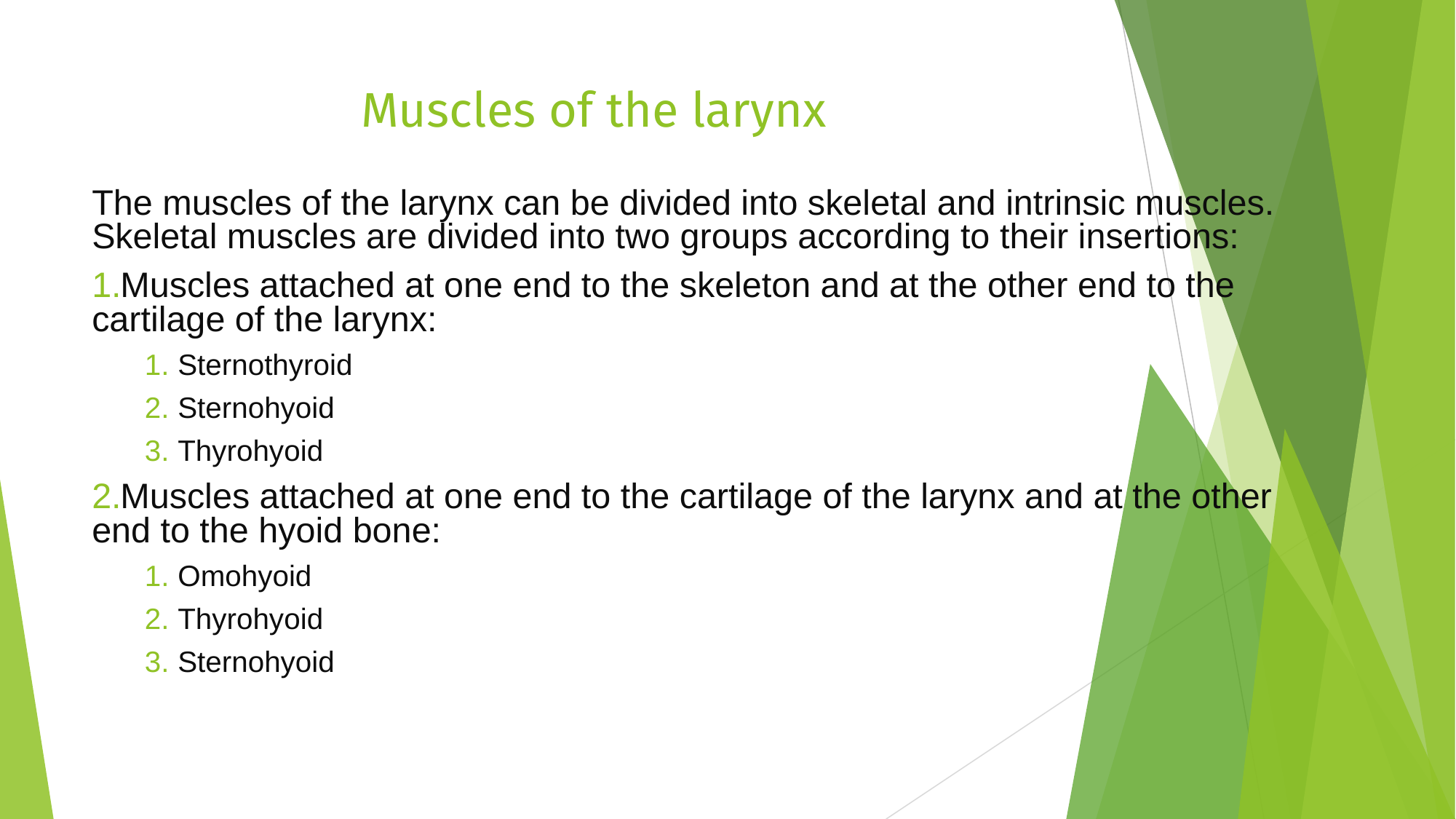

# Muscles of the larynx
The muscles of the larynx can be divided into skeletal and intrinsic muscles. Skeletal muscles are divided into two groups according to their insertions:
Muscles attached at one end to the skeleton and at the other end to the cartilage of the larynx:
Sternothyroid
Sternohyoid
Thyrohyoid
Muscles attached at one end to the cartilage of the larynx and at the other end to the hyoid bone:
Omohyoid
Thyrohyoid
Sternohyoid